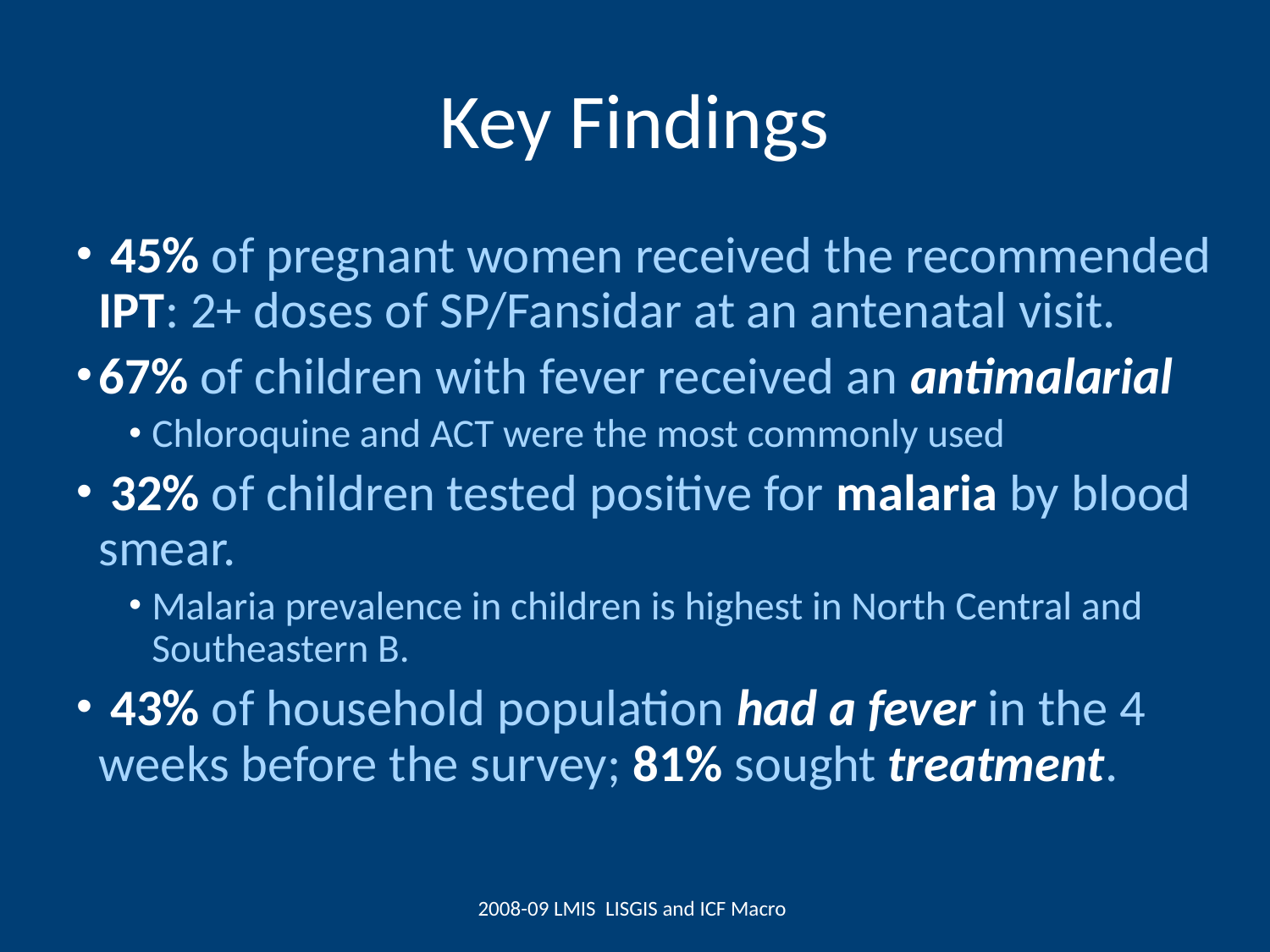

# Key Findings
 45% of pregnant women received the recommended IPT: 2+ doses of SP/Fansidar at an antenatal visit.
67% of children with fever received an antimalarial
Chloroquine and ACT were the most commonly used
 32% of children tested positive for malaria by blood smear.
Malaria prevalence in children is highest in North Central and Southeastern B.
 43% of household population had a fever in the 4 weeks before the survey; 81% sought treatment.
2008-09 LMIS  LISGIS and ICF Macro